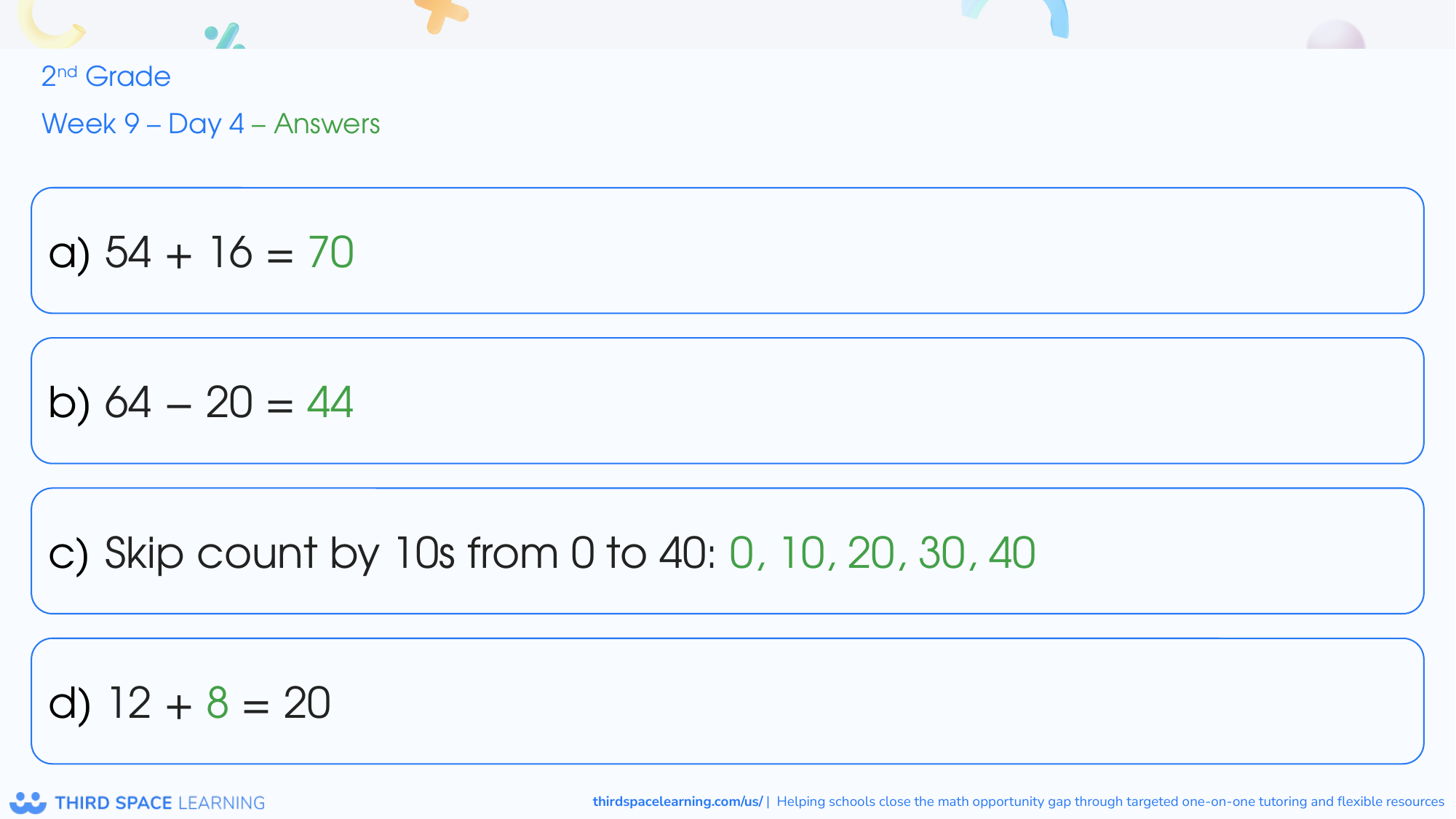

2nd Grade
Week 9 – Day 4 – Answers
54 + 16 = 70
64 − 20 = 44
Skip count by 10s from 0 to 40: 0, 10, 20, 30, 40
12 + 8 = 20